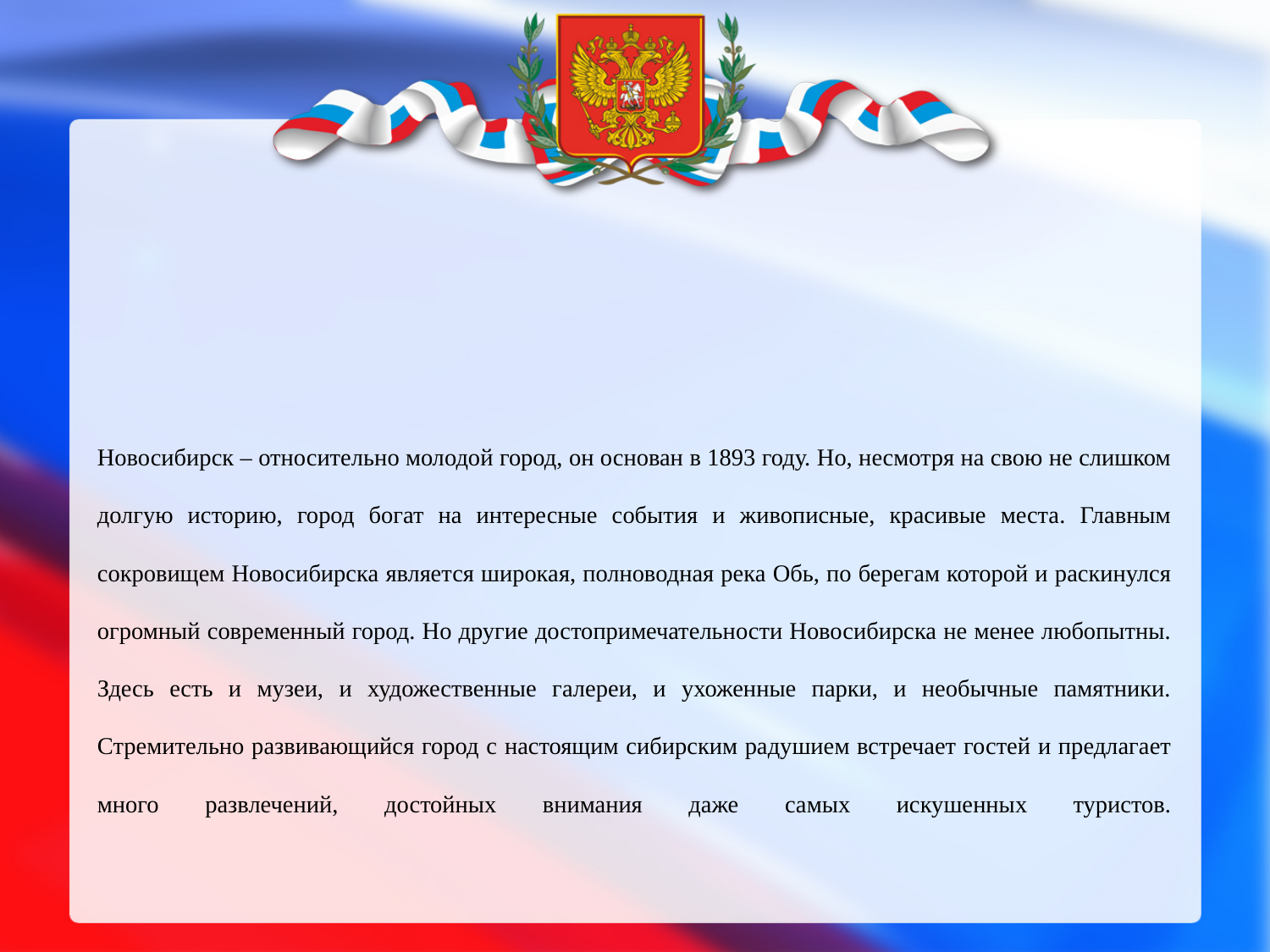

# Новосибирск – относительно молодой город, он основан в 1893 году. Но, несмотря на свою не слишком долгую историю, город богат на интересные события и живописные, красивые места. Главным сокровищем Новосибирска является широкая, полноводная река Обь, по берегам которой и раскинулся огромный современный город. Но другие достопримечательности Новосибирска не менее любопытны. Здесь есть и музеи, и художественные галереи, и ухоженные парки, и необычные памятники. Стремительно развивающийся город с настоящим сибирским радушием встречает гостей и предлагает много развлечений, достойных внимания даже самых искушенных туристов.